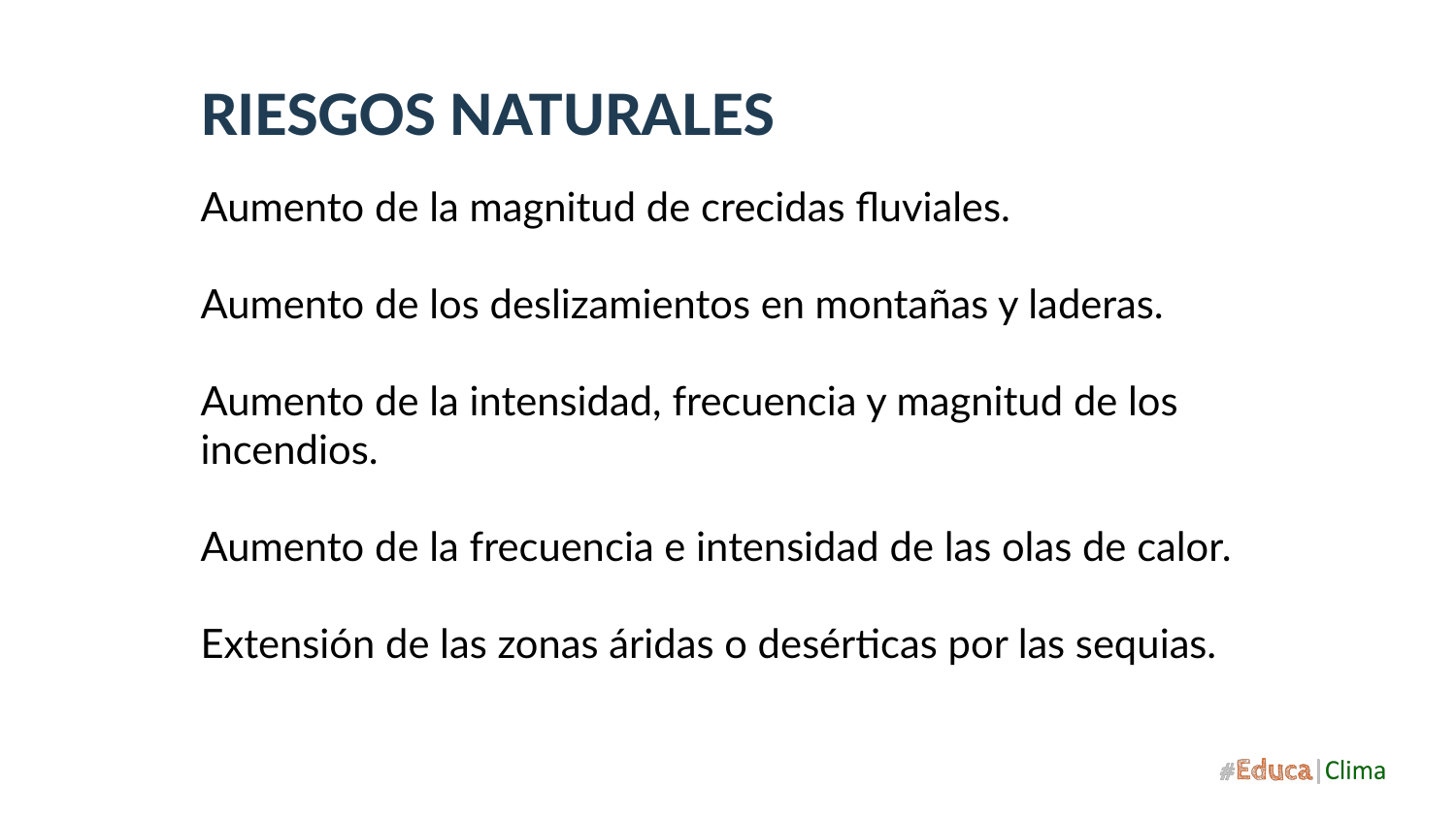

RIESGOS NATURALES
Aumento de la magnitud de crecidas fluviales.

Aumento de los deslizamientos en montañas y laderas.

Aumento de la intensidad, frecuencia y magnitud de los incendios.

Aumento de la frecuencia e intensidad de las olas de calor.

Extensión de las zonas áridas o desérticas por las sequias.